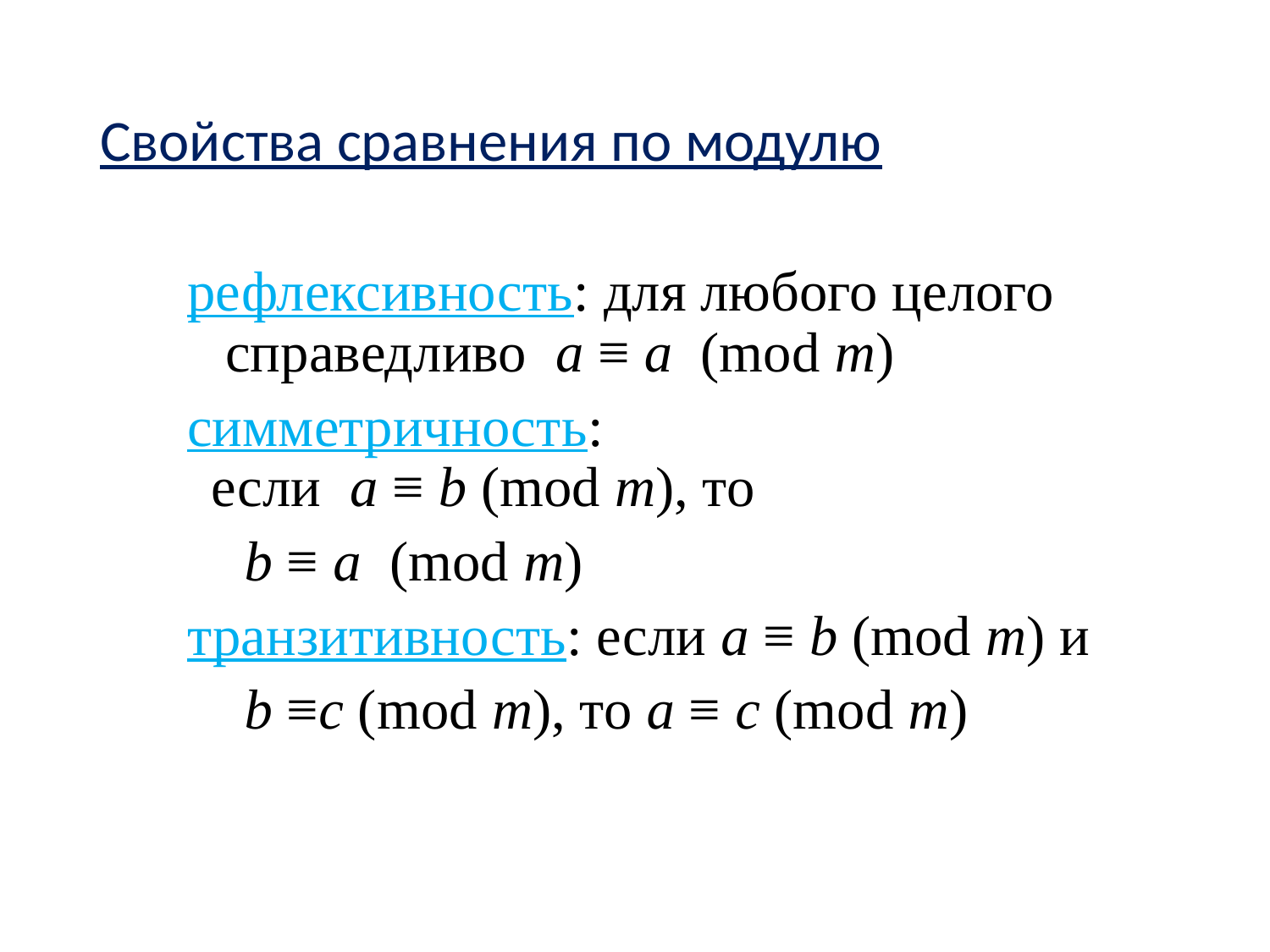

# Свойства сравнения по модулю
рефлексивность: для любого целого   справедливо  a ≡ a  (mod m)
симметричность: если  a ≡ b (mod m), то
    b ≡ a  (mod m)
транзитивность: если a ≡ b (mod m) и
    b ≡c (mod m), то a ≡ c (mod m)